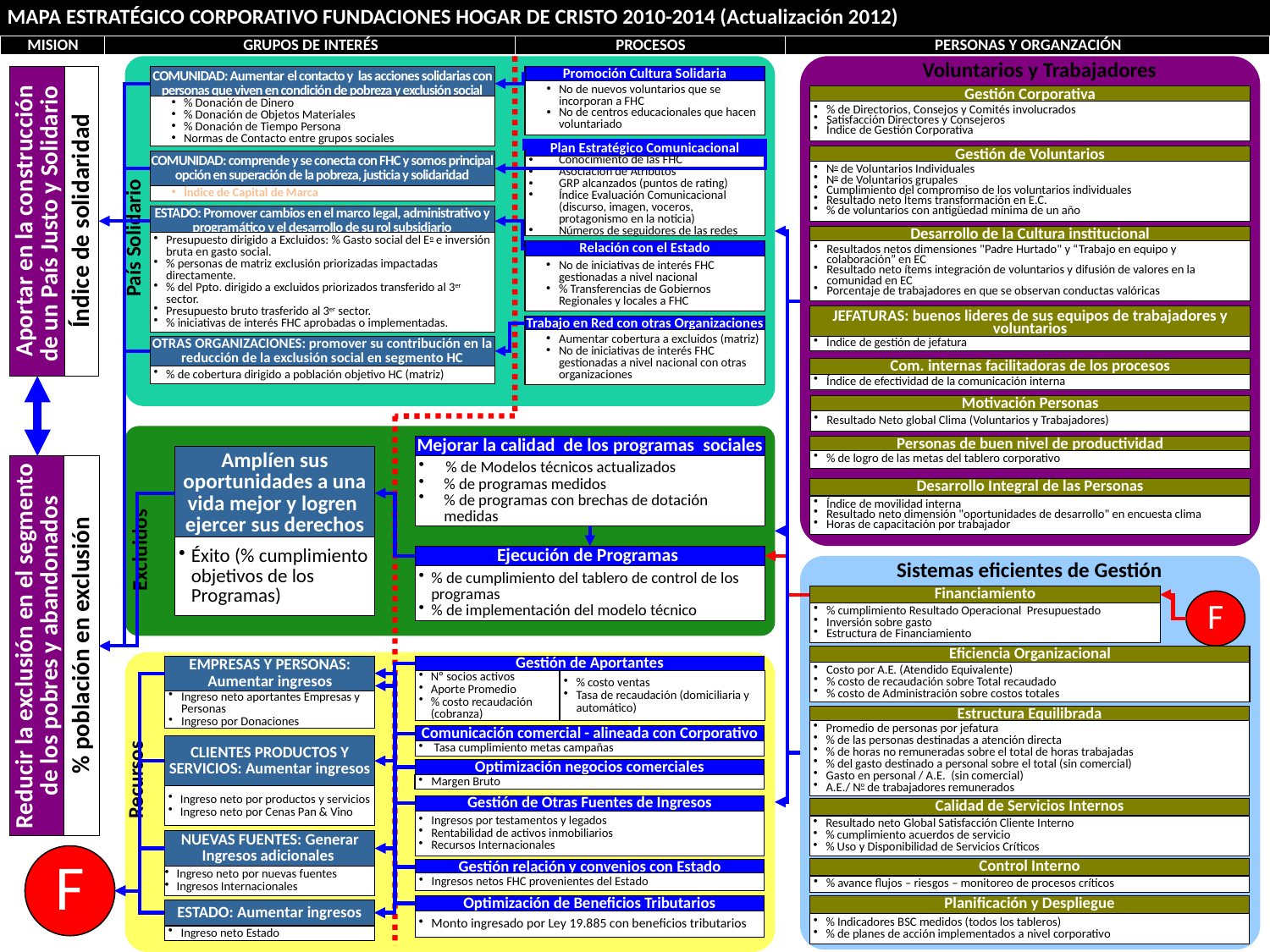

MAPA ESTRATÉGICO CORPORATIVO FUNDACIONES HOGAR DE CRISTO 2010-2014 (Actualización 2012)
MISION
GRUPOS DE INTERÉS
PROCESOS
PERSONAS Y ORGANZACIÓN

Voluntarios y Trabajadores

COMUNIDAD: Aumentar el contacto y  las acciones solidarias con personas que viven en condición de pobreza y exclusión social
Promoción Cultura Solidaria
No de nuevos voluntarios que se incorporan a FHC
No de centros educacionales que hacen voluntariado
Gestión Corporativa
% Donación de Dinero
% Donación de Objetos Materiales
% Donación de Tiempo Persona
Normas de Contacto entre grupos sociales
% de Directorios, Consejos y Comités involucrados
Satisfacción Directores y Consejeros
Índice de Gestión Corporativa
Plan Estratégico Comunicacional
Gestión de Voluntarios
COMUNIDAD: comprende y se conecta con FHC y somos principal opción en superación de la pobreza, justicia y solidaridad
Conocimiento de las FHC
Asociación de Atributos
GRP alcanzados (puntos de rating)
Índice Evaluación Comunicacional (discurso, imagen, voceros, protagonismo en la noticia)
Números de seguidores de las redes
No de Voluntarios Individuales
No de Voluntarios grupales
Cumplimiento del compromiso de los voluntarios individuales
Resultado neto Ítems transformación en E.C.
% de voluntarios con antigüedad mínima de un año
Índice de Capital de Marca
Aportar en la construcción de un País Justo y Solidario
Índice de solidaridad
ESTADO: Promover cambios en el marco legal, administrativo y programático y el desarrollo de su rol subsidiario
Desarrollo de la Cultura institucional
País Solidario
Presupuesto dirigido a Excluidos: % Gasto social del Eo e inversión bruta en gasto social.
% personas de matriz exclusión priorizadas impactadas directamente.
% del Ppto. dirigido a excluidos priorizados transferido al 3er sector.
Presupuesto bruto trasferido al 3er sector.
% iniciativas de interés FHC aprobadas o implementadas.
Resultados netos dimensiones "Padre Hurtado" y “Trabajo en equipo y colaboración” en EC
Resultado neto ítems integración de voluntarios y difusión de valores en la comunidad en EC
Porcentaje de trabajadores en que se observan conductas valóricas
Relación con el Estado
No de iniciativas de interés FHC gestionadas a nivel nacional
% Transferencias de Gobiernos Regionales y locales a FHC
JEFATURAS: buenos lideres de sus equipos de trabajadores y voluntarios
Trabajo en Red con otras Organizaciones
Aumentar cobertura a excluidos (matriz)
No de iniciativas de interés FHC gestionadas a nivel nacional con otras organizaciones
Índice de gestión de jefatura
OTRAS ORGANIZACIONES: promover su contribución en la reducción de la exclusión social en segmento HC
Com. internas facilitadoras de los procesos
% de cobertura dirigido a población objetivo HC (matriz)
Índice de efectividad de la comunicación interna
Motivación Personas
Resultado Neto global Clima (Voluntarios y Trabajadores)

Personas de buen nivel de productividad
Mejorar la calidad  de los programas  sociales
Amplíen sus oportunidades a una vida mejor y logren
ejercer sus derechos
% de logro de las metas del tablero corporativo

    % de Modelos técnicos actualizados
% de programas medidos
% de programas con brechas de dotación medidas

Desarrollo Integral de las Personas
Índice de movilidad interna
Resultado neto dimensión "oportunidades de desarrollo" en encuesta clima
Horas de capacitación por trabajador
Éxito (% cumplimiento objetivos de los Programas)
Excluidos
Ejecución de Programas

Sistemas eficientes de Gestión

% de cumplimiento del tablero de control de los programas
% de implementación del modelo técnico

Financiamiento
F
% cumplimiento Resultado Operacional  Presupuestado
Inversión sobre gasto
Estructura de Financiamiento
Reducir la exclusión en el segmento de los pobres y abandonados
% población en exclusión
Eficiencia Organizacional

EMPRESAS Y PERSONAS: Aumentar ingresos
Gestión de Aportantes
Costo por A.E. (Atendido Equivalente)
% costo de recaudación sobre Total recaudado
% costo de Administración sobre costos totales
Nº socios activos
Aporte Promedio
% costo recaudación (cobranza)
% costo ventas
Tasa de recaudación (domiciliaria y automático)
Ingreso neto aportantes Empresas y Personas
Ingreso por Donaciones
Estructura Equilibrada
Promedio de personas por jefatura
% de las personas destinadas a atención directa
% de horas no remuneradas sobre el total de horas trabajadas
% del gasto destinado a personal sobre el total (sin comercial)
Gasto en personal / A.E.  (sin comercial)
A.E./ No de trabajadores remunerados
Comunicación comercial - alineada con Corporativo
Clientes Productos y Servicios: Aumentar ingresos
 Tasa cumplimiento metas campañas
Optimización negocios comerciales
Recursos
Margen Bruto
Ingreso neto por productos y servicios
Ingreso neto por Cenas Pan & Vino
Gestión de Otras Fuentes de Ingresos
Calidad de Servicios Internos
Ingresos por testamentos y legados
Rentabilidad de activos inmobiliarios
Recursos Internacionales
Resultado neto Global Satisfacción Cliente Interno
% cumplimiento acuerdos de servicio
% Uso y Disponibilidad de Servicios Críticos
NUEVAS FUENTES: Generar Ingresos adicionales
F
Control Interno
Gestión relación y convenios con Estado
Ingreso neto por nuevas fuentes
Ingresos Internacionales
Ingresos netos FHC provenientes del Estado
% avance flujos – riesgos – monitoreo de procesos críticos
Optimización de Beneficios Tributarios
Planificación y Despliegue
ESTADO: Aumentar ingresos
Monto ingresado por Ley 19.885 con beneficios tributarios
% Indicadores BSC medidos (todos los tableros)
% de planes de acción implementados a nivel corporativo
Ingreso neto Estado